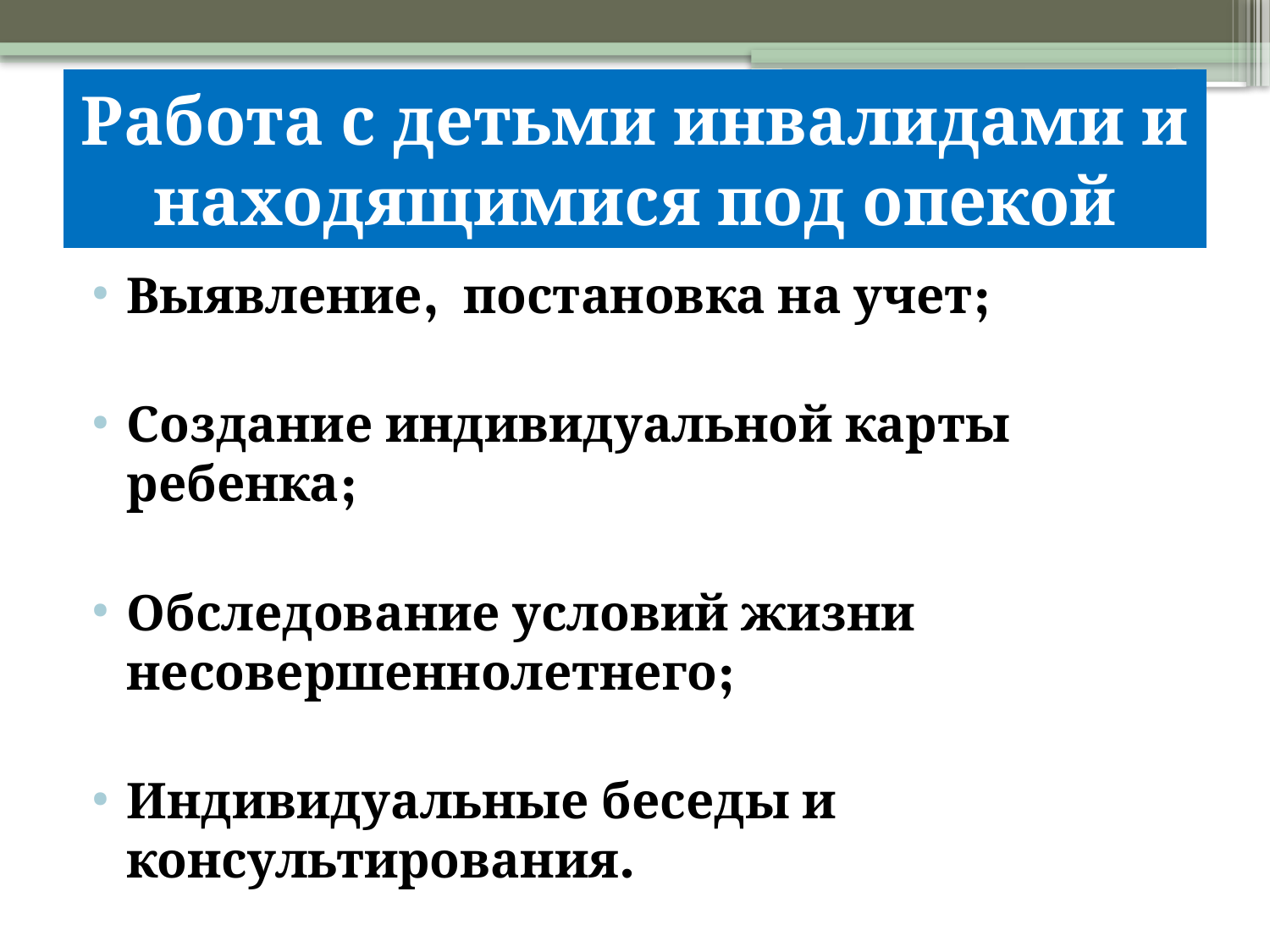

# Работа с детьми инвалидами и находящимися под опекой
Выявление,  постановка на учет;

Создание индивидуальной карты ребенка;

Обследование условий жизни несовершеннолетнего;

Индивидуальные беседы и консультирования.